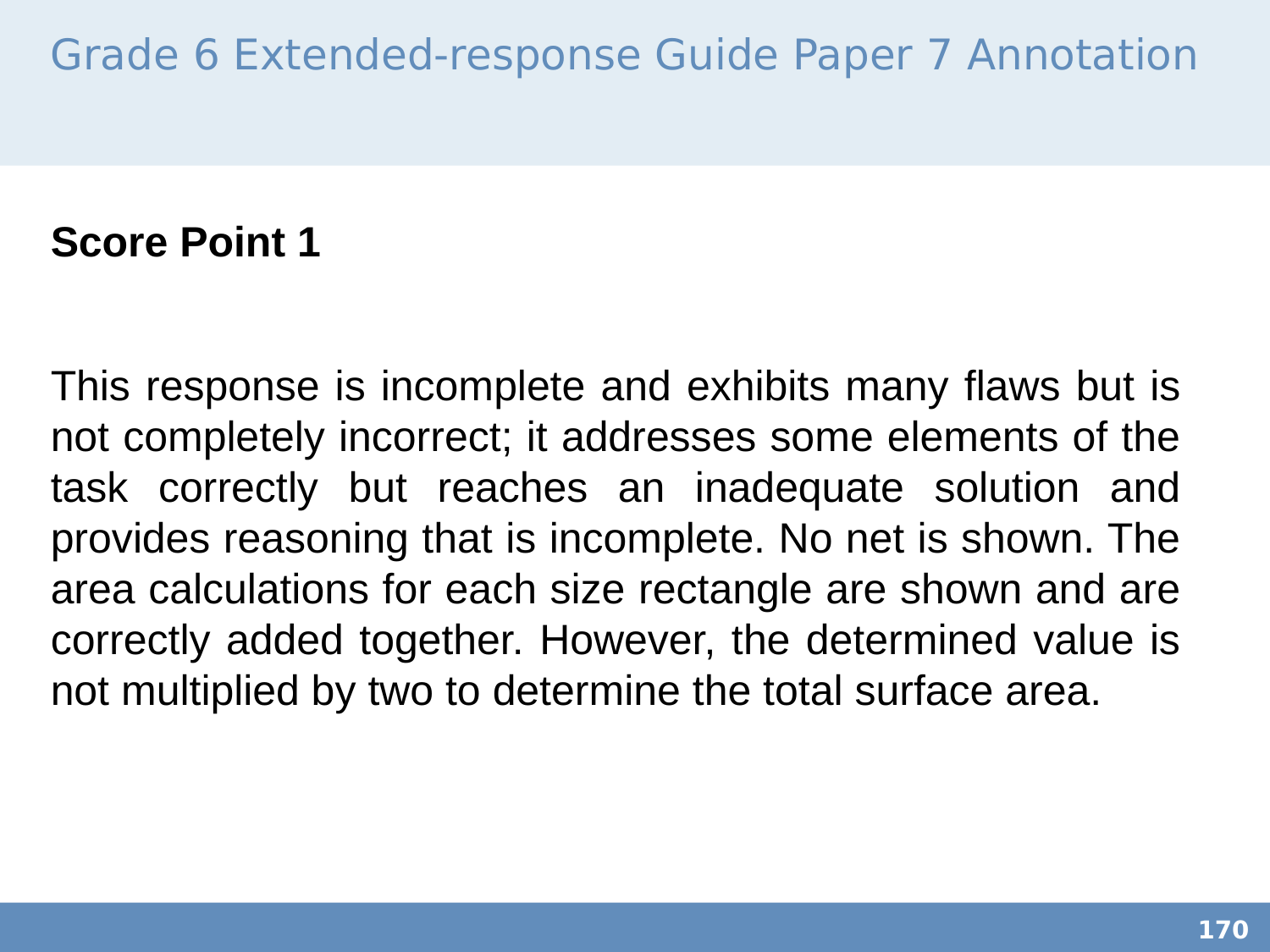

# Grade 6 Extended-response Guide Paper 7 Annotation
Score Point 1

This response is incomplete and exhibits many flaws but is not completely incorrect; it addresses some elements of the task correctly but reaches an inadequate solution and provides reasoning that is incomplete. No net is shown. The area calculations for each size rectangle are shown and are correctly added together. However, the determined value is not multiplied by two to determine the total surface area.
170